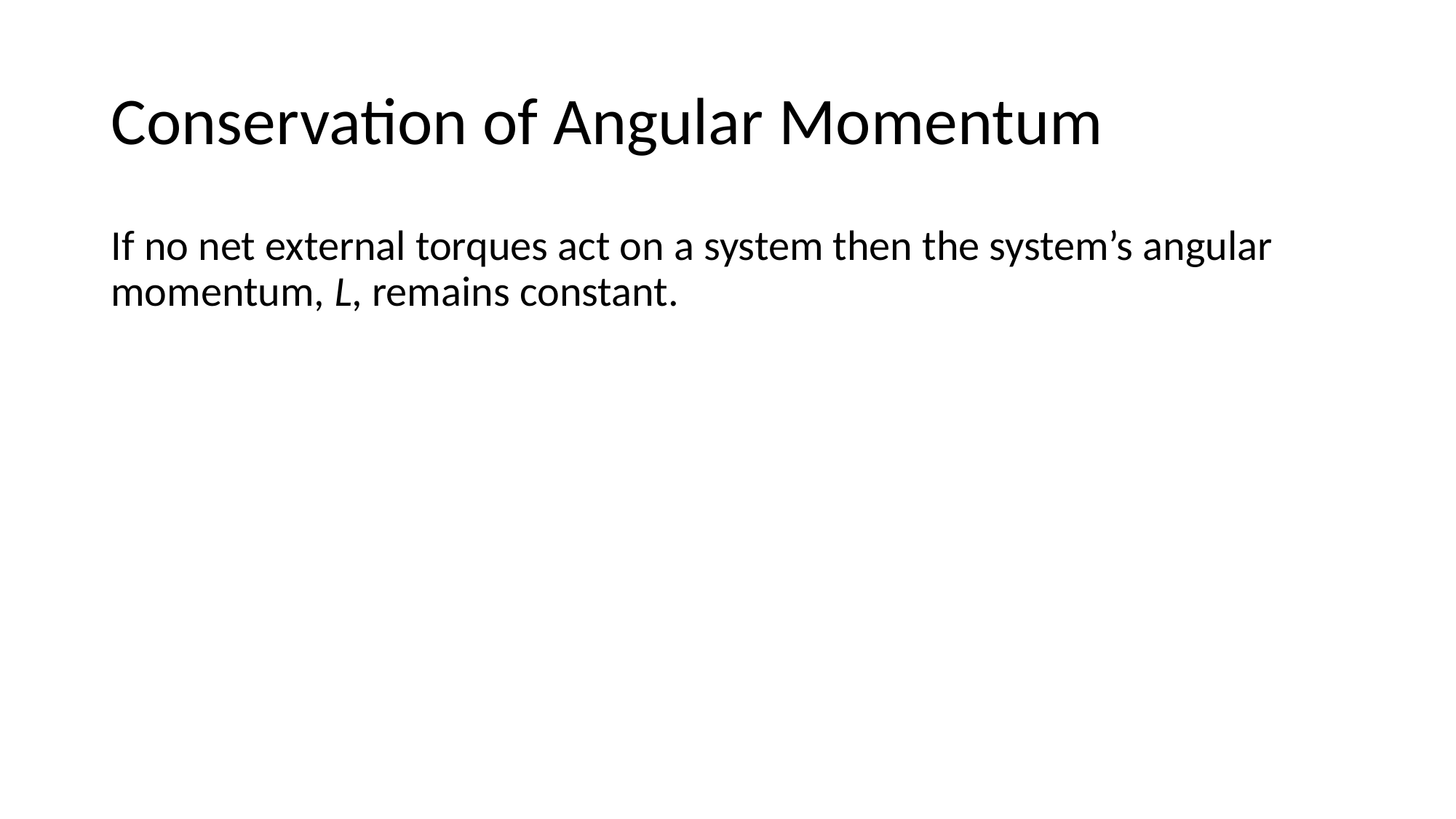

# Conservation of Angular Momentum
If no net external torques act on a system then the system’s angular momentum, L, remains constant.